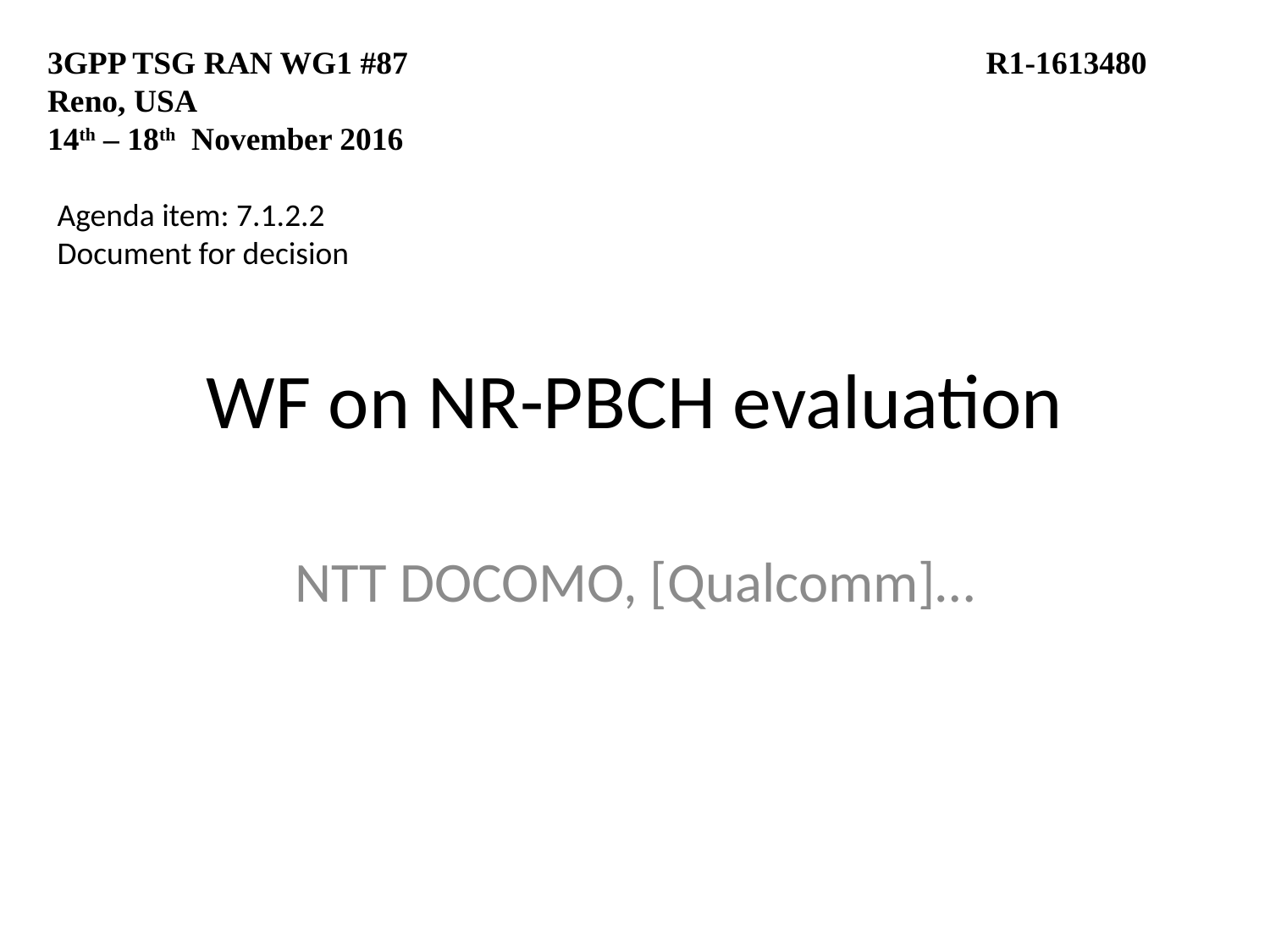

3GPP TSG RAN WG1 #87   			                      R1-1613480
Reno, USA
14th – 18th  November 2016
Agenda item: 7.1.2.2
Document for decision
# WF on NR-PBCH evaluation
NTT DOCOMO, [Qualcomm]…